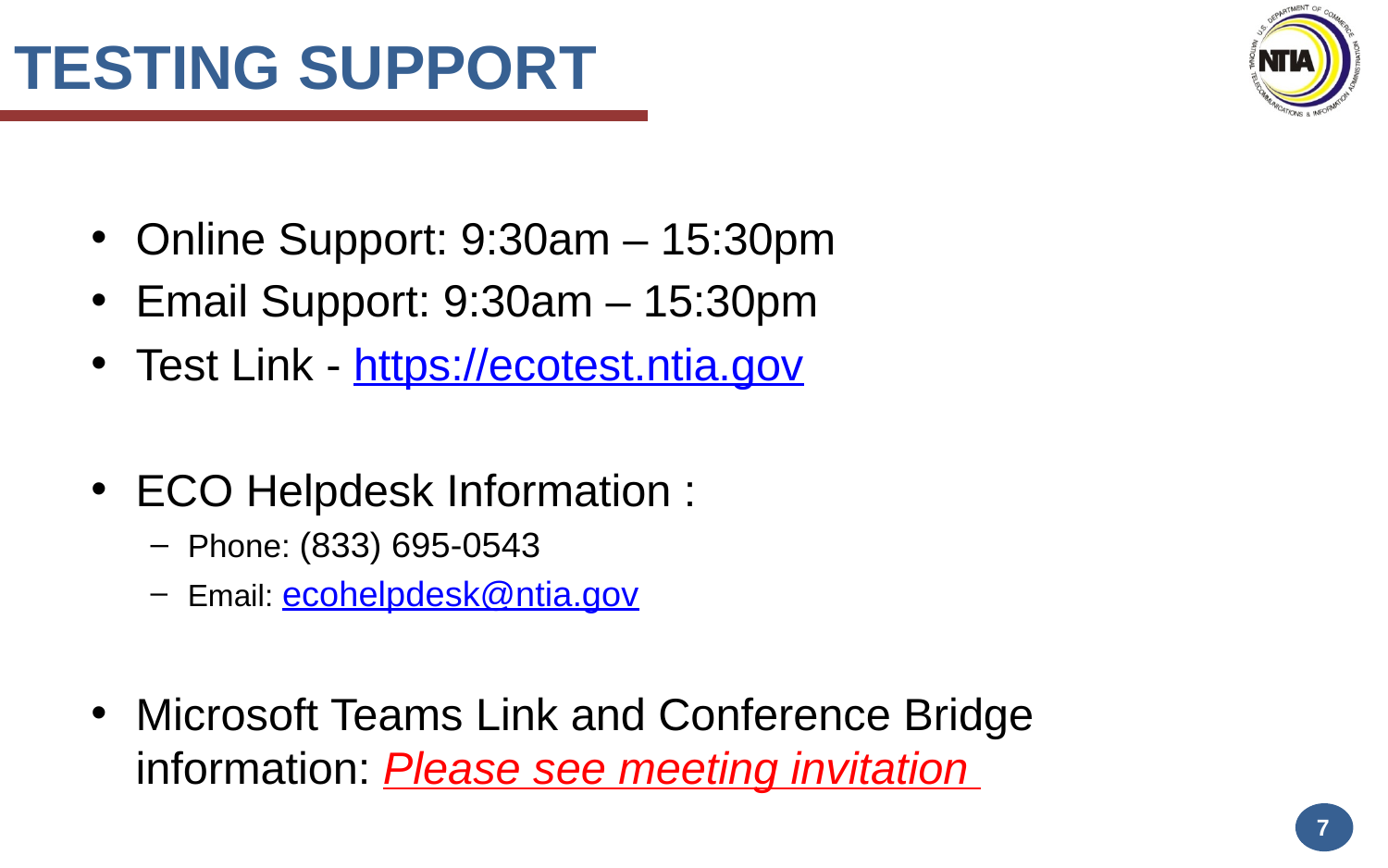

# Testing Support
Online Support: 9:30am – 15:30pm
Email Support: 9:30am – 15:30pm
Test Link - https://ecotest.ntia.gov

ECO Helpdesk Information :
Phone: (833) 695-0543
Email: ecohelpdesk@ntia.gov

Microsoft Teams Link and Conference Bridge information: Please see meeting invitation
7